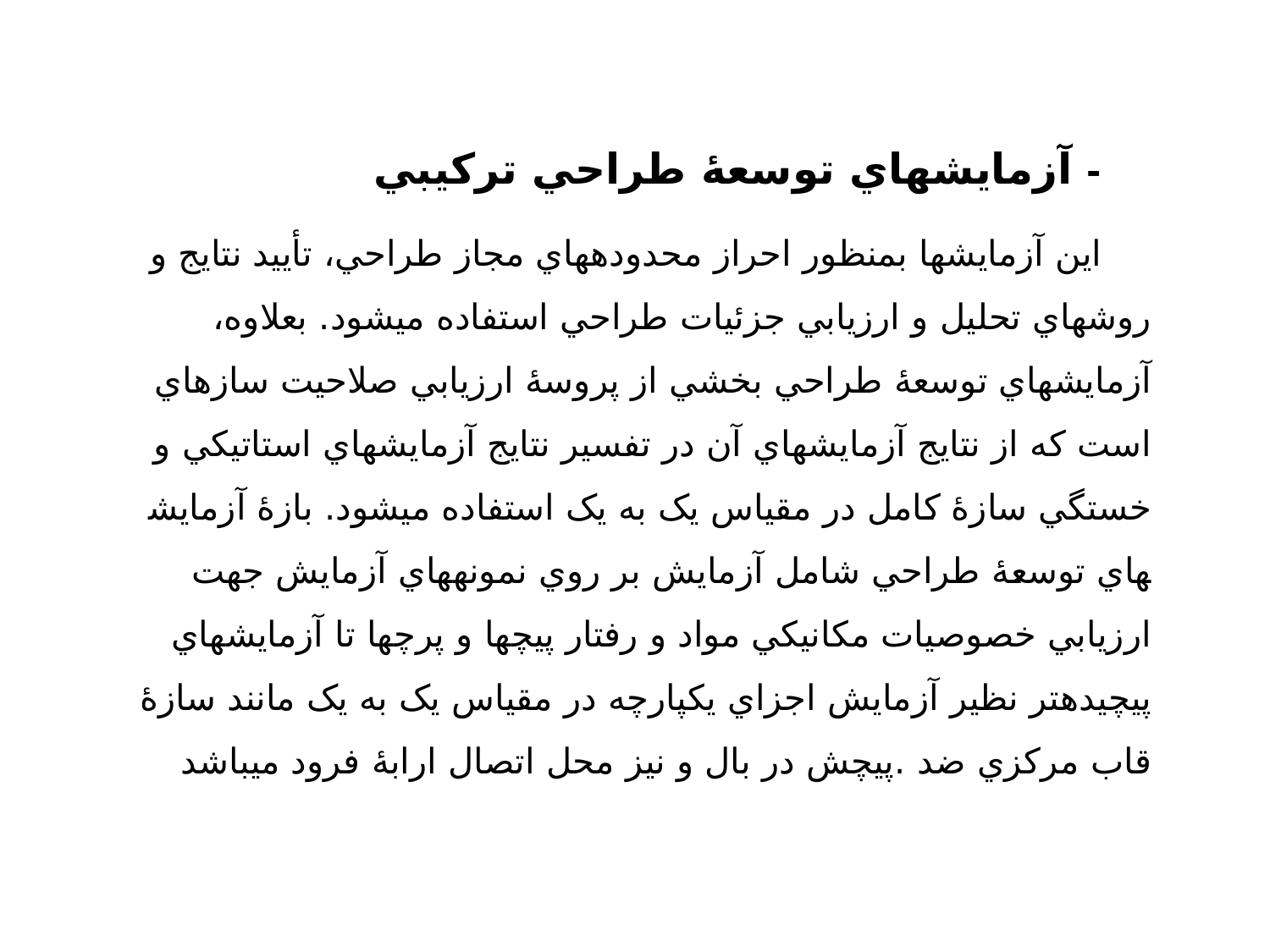

- آزمايش­هاي توسعۀ طراحي ترکيبي
اين آزمايش­ها بمنظور احراز محدوده­هاي مجاز طراحي، تأييد نتايج و روش­هاي تحليل و ارزيابي جزئيات طراحي استفاده مي­شود. بعلاوه، آزمايش­هاي توسعۀ طراحي بخشي از پروسۀ ارزيابي صلاحيت سازه­اي است که از نتايج آزمايش­هاي آن در تفسير نتايج آزمايش­هاي استاتيکي و خستگي سازۀ کامل در مقياس يک به يک استفاده مي­شود. بازۀ آزمايش­هاي توسعۀ طراحي شامل آزمايش بر روي نمونه­هاي آزمايش جهت ارزيابي خصوصيات مکانيکي مواد و رفتار پيچ­ها و پرچ­ها تا آزمايش­هاي پيچيده­تر نظير آزمايش اجزاي يکپارچه در مقياس يک به يک مانند سازۀ قاب مرکزي ضد .پيچش در بال و نيز محل اتصال ارابۀ فرود مي­باشد